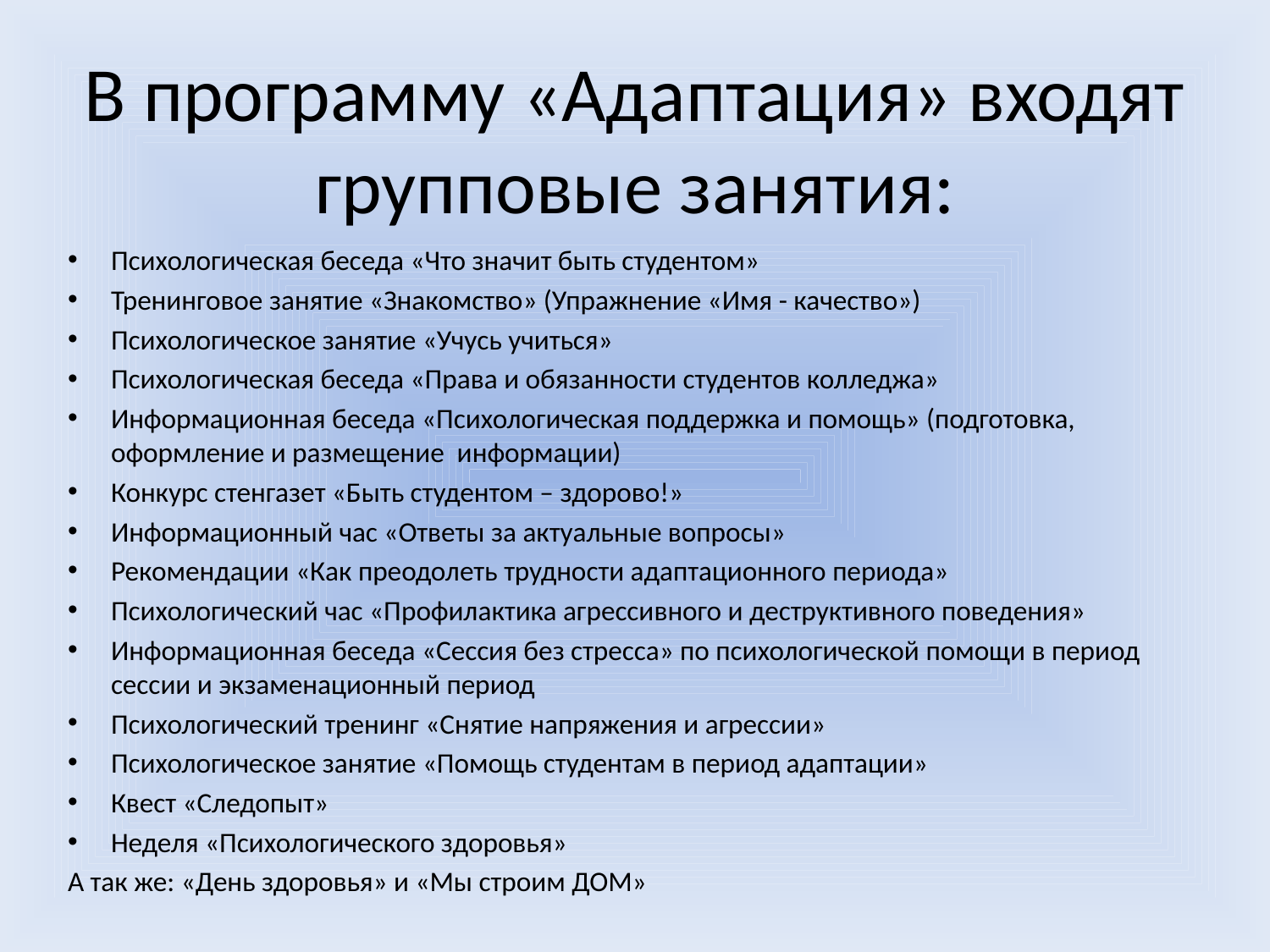

# В программу «Адаптация» входят групповые занятия:
Психологическая беседа «Что значит быть студентом»
Тренинговое занятие «Знакомство» (Упражнение «Имя - качество»)
Психологическое занятие «Учусь учиться»
Психологическая беседа «Права и обязанности студентов колледжа»
Информационная беседа «Психологическая поддержка и помощь» (подготовка, оформление и размещение  информации)
Конкурс стенгазет «Быть студентом – здорово!»
Информационный час «Ответы за актуальные вопросы»
Рекомендации «Как преодолеть трудности адаптационного периода»
Психологический час «Профилактика агрессивного и деструктивного поведения»
Информационная беседа «Сессия без стресса» по психологической помощи в период сессии и экзаменационный период
Психологический тренинг «Снятие напряжения и агрессии»
Психологическое занятие «Помощь студентам в период адаптации»
Квест «Следопыт»
Неделя «Психологического здоровья»
А так же: «День здоровья» и «Мы строим ДОМ»